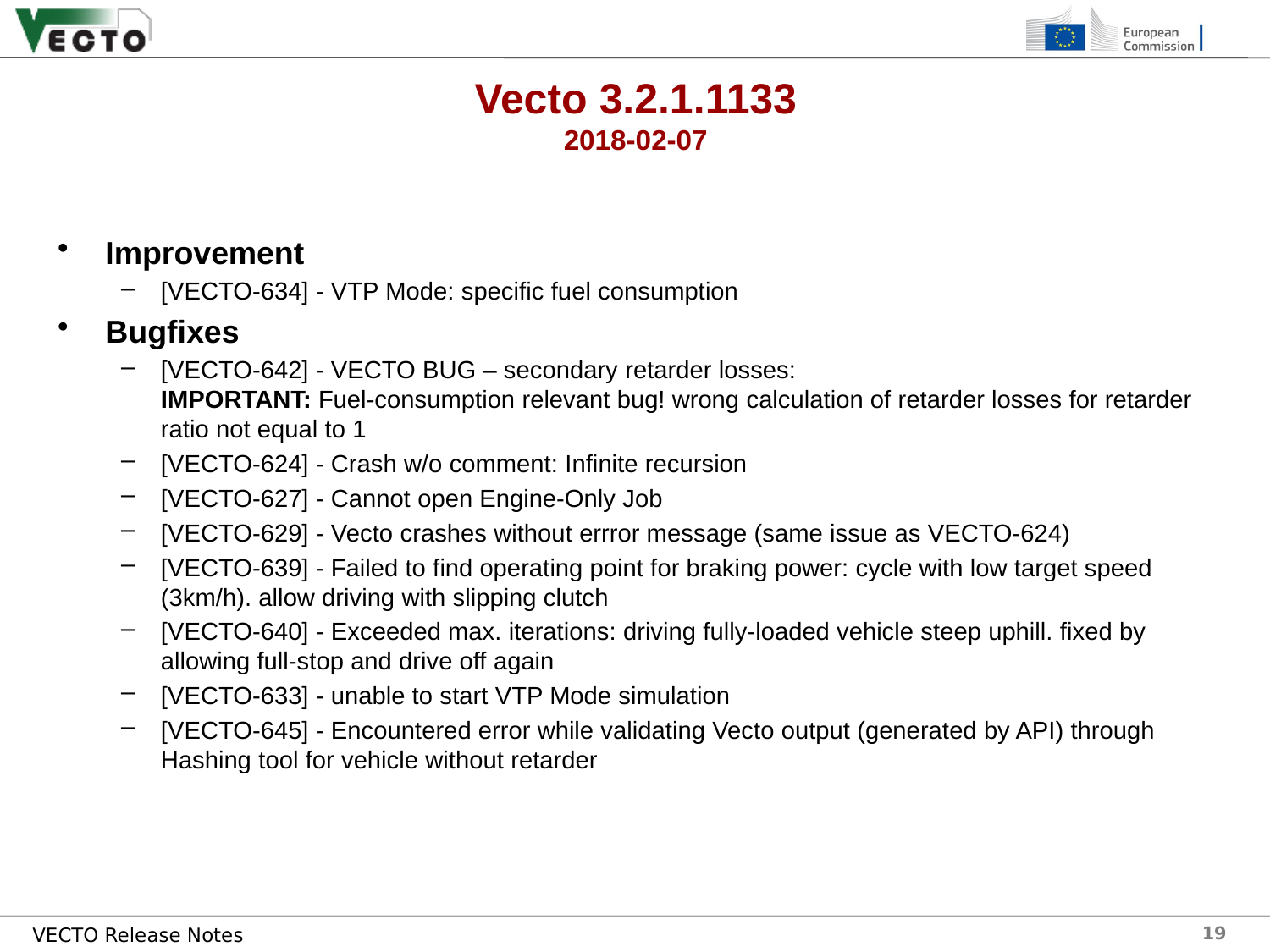

# Vecto 3.2.1.1133 2018-02-07
Improvement
[VECTO-634] - VTP Mode: specific fuel consumption
Bugfixes
[VECTO-642] - VECTO BUG – secondary retarder losses:
IMPORTANT: Fuel-consumption relevant bug! wrong calculation of retarder losses for retarder ratio not equal to 1
[VECTO-624] - Crash w/o comment: Infinite recursion
[VECTO-627] - Cannot open Engine-Only Job
[VECTO-629] - Vecto crashes without errror message (same issue as VECTO-624)
[VECTO-639] - Failed to find operating point for braking power: cycle with low target speed (3km/h). allow driving with slipping clutch
[VECTO-640] - Exceeded max. iterations: driving fully-loaded vehicle steep uphill. fixed by allowing full-stop and drive off again
[VECTO-633] - unable to start VTP Mode simulation
[VECTO-645] - Encountered error while validating Vecto output (generated by API) through Hashing tool for vehicle without retarder